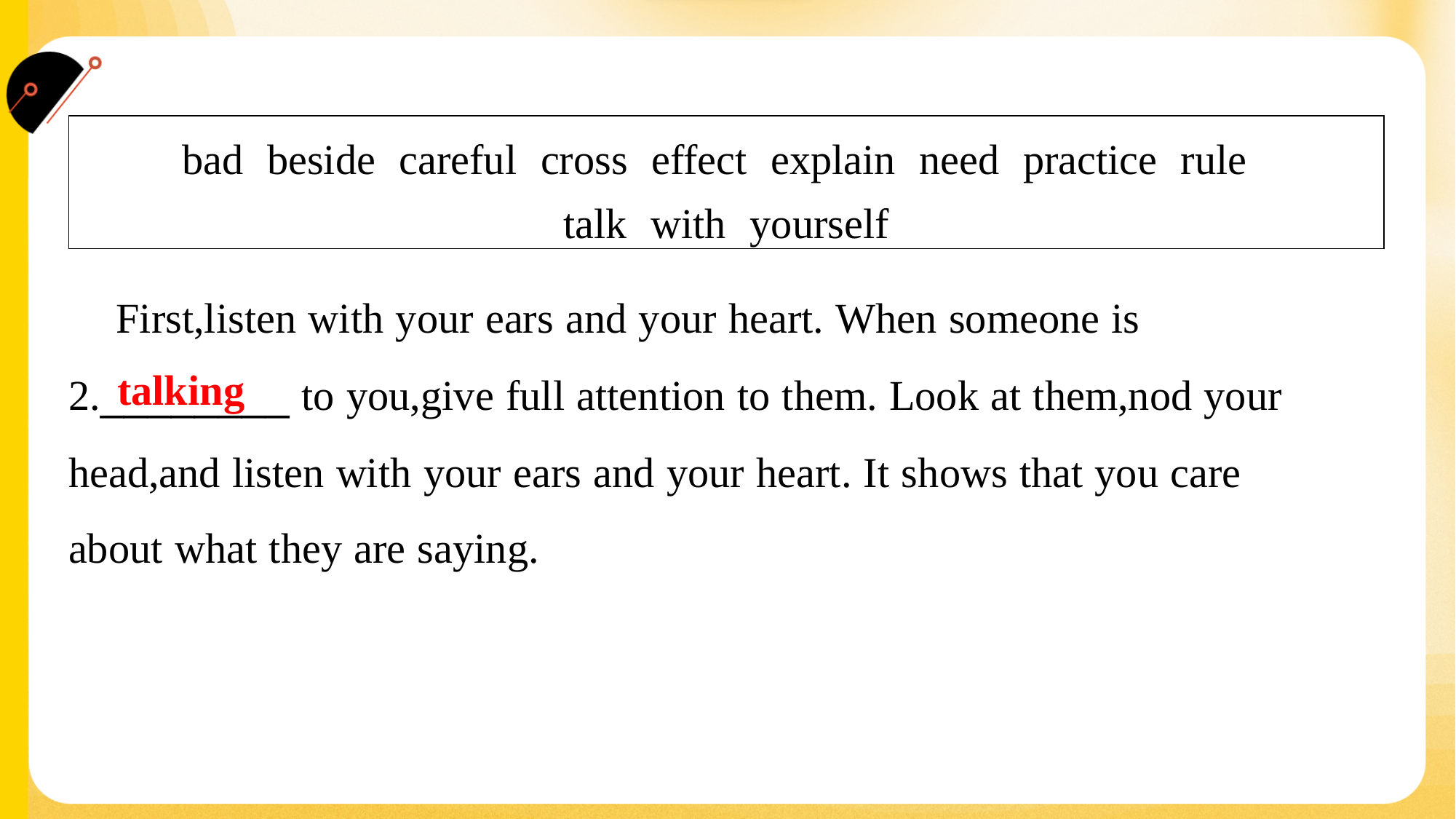

| bad beside careful cross effect explain need practice rule talk with yourself |
| --- |
    First,listen with your ears and your heart. When someone is
2.________ to you,give full attention to them. Look at them,nod your
head,and listen with your ears and your heart. It shows that you care
about what they are saying.#1.2
talking